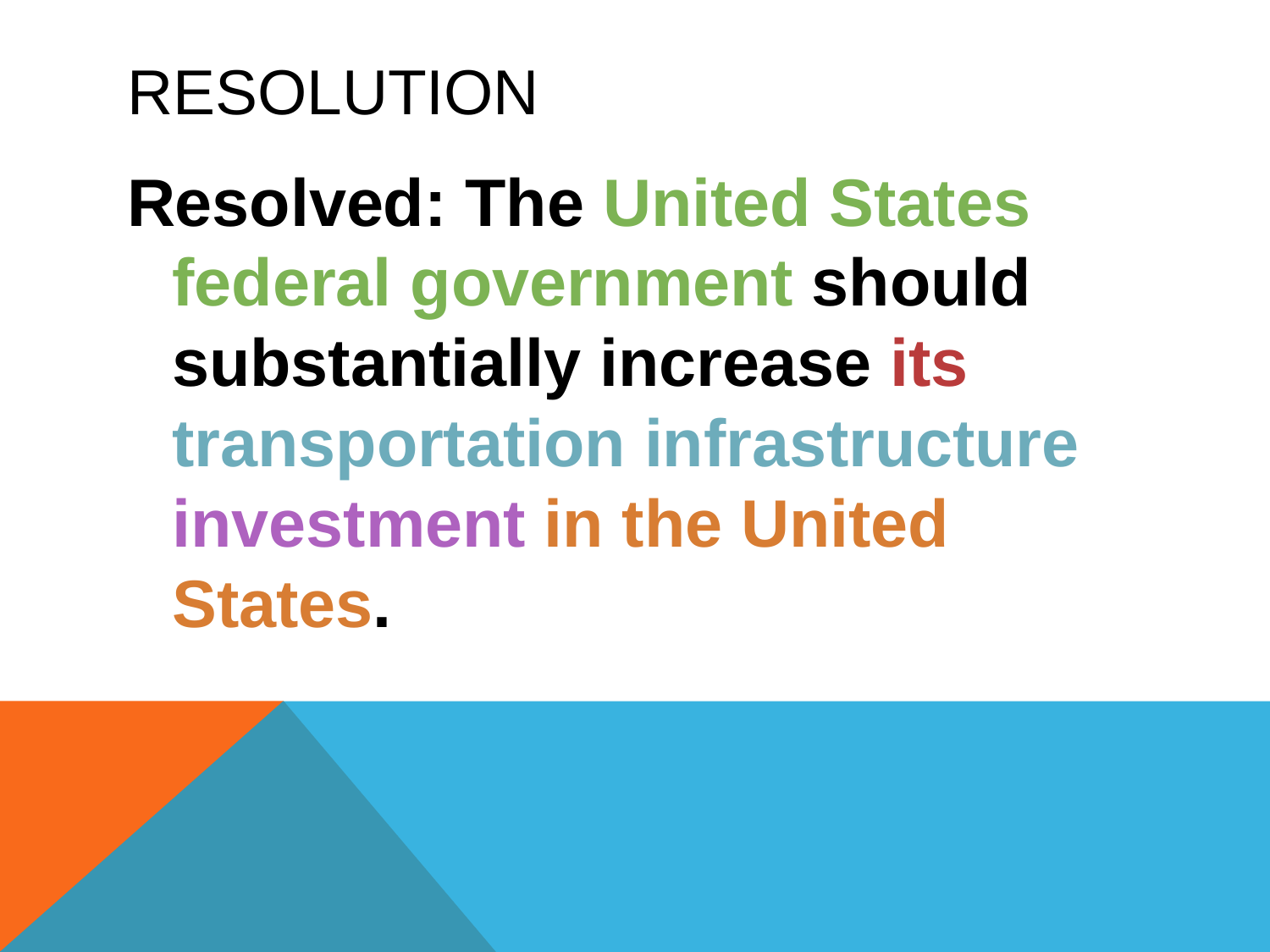

# Resolution
Resolved: The United States federal government should substantially increase its transportation infrastructure investment in the United States.